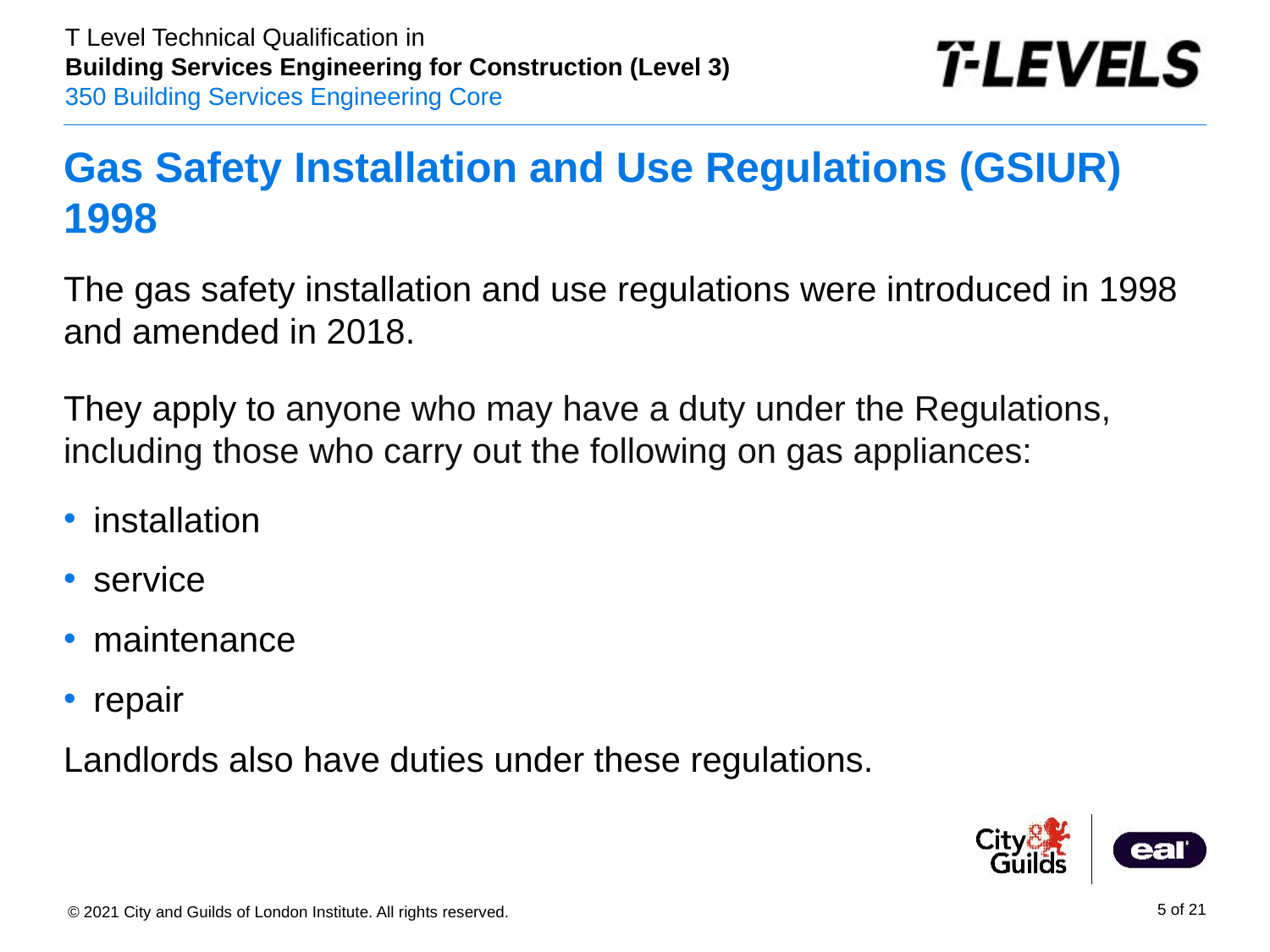

# Gas Safety Installation and Use Regulations (GSIUR) 1998
The gas safety installation and use regulations were introduced in 1998 and amended in 2018.
They apply to anyone who may have a duty under the Regulations, including those who carry out the following on gas appliances:
installation
service
maintenance
repair
Landlords also have duties under these regulations.